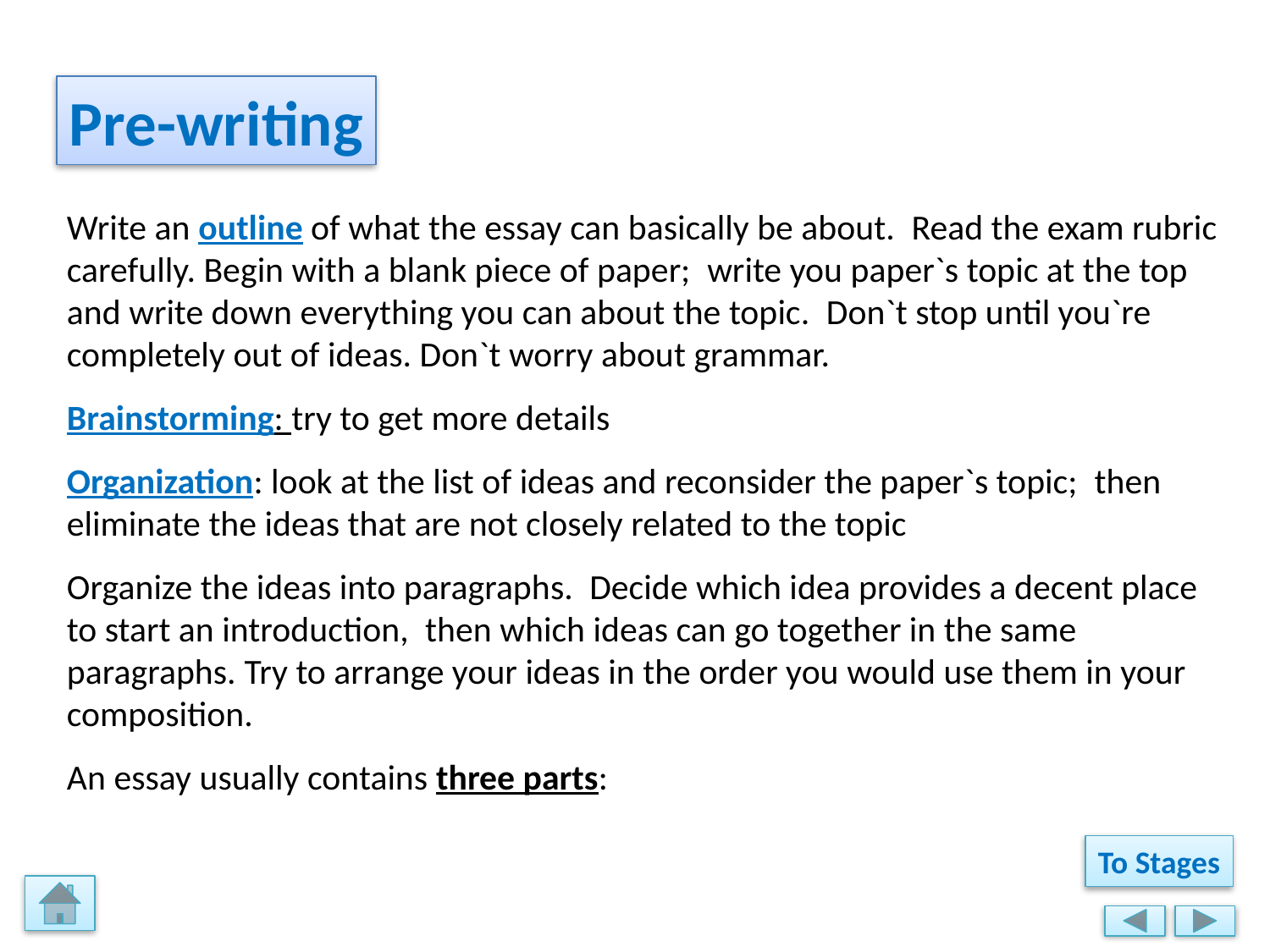

Pre-writing
Write an outline of what the essay can basically be about.  Read the exam rubric carefully. Begin with a blank piece of paper;  write you paper`s topic at the top and write down everything you can about the topic.  Don`t stop until you`re completely out of ideas. Don`t worry about grammar.
Brainstorming: try to get more details
Organization: look at the list of ideas and reconsider the paper`s topic;  then eliminate the ideas that are not closely related to the topic
Organize the ideas into paragraphs.  Decide which idea provides a decent place to start an introduction,  then which ideas can go together in the same paragraphs. Try to arrange your ideas in the order you would use them in your composition.
An essay usually contains three parts:
To Stages